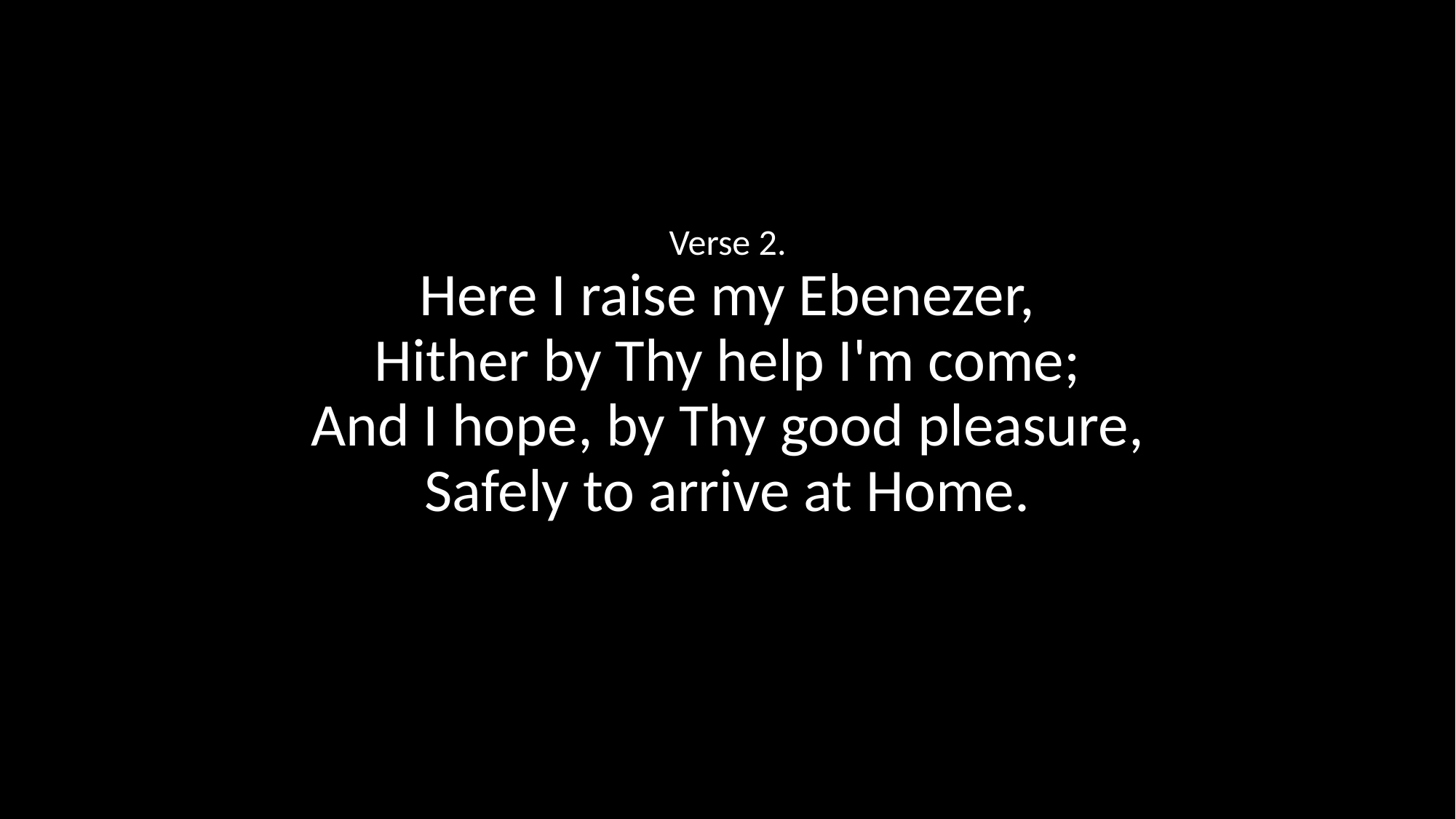

Verse 2.
Here I raise my Ebenezer,
Hither by Thy help I'm come;
And I hope, by Thy good pleasure,
Safely to arrive at Home.